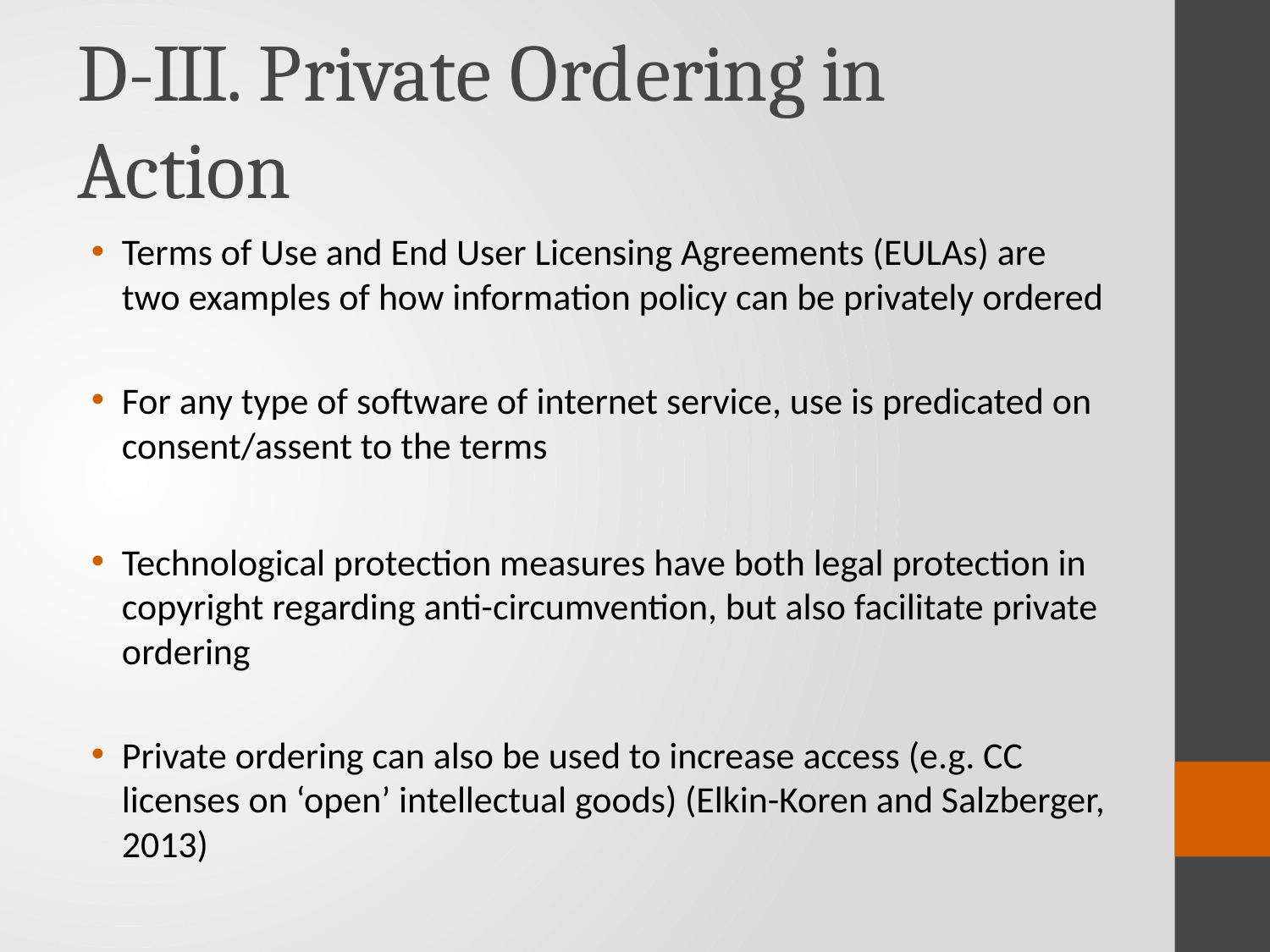

# D-III. Private Ordering in Action
Terms of Use and End User Licensing Agreements (EULAs) are two examples of how information policy can be privately ordered

For any type of software of internet service, use is predicated on consent/assent to the terms

Technological protection measures have both legal protection in copyright regarding anti-circumvention, but also facilitate private ordering

Private ordering can also be used to increase access (e.g. CC licenses on ‘open’ intellectual goods) (Elkin-Koren and Salzberger, 2013)